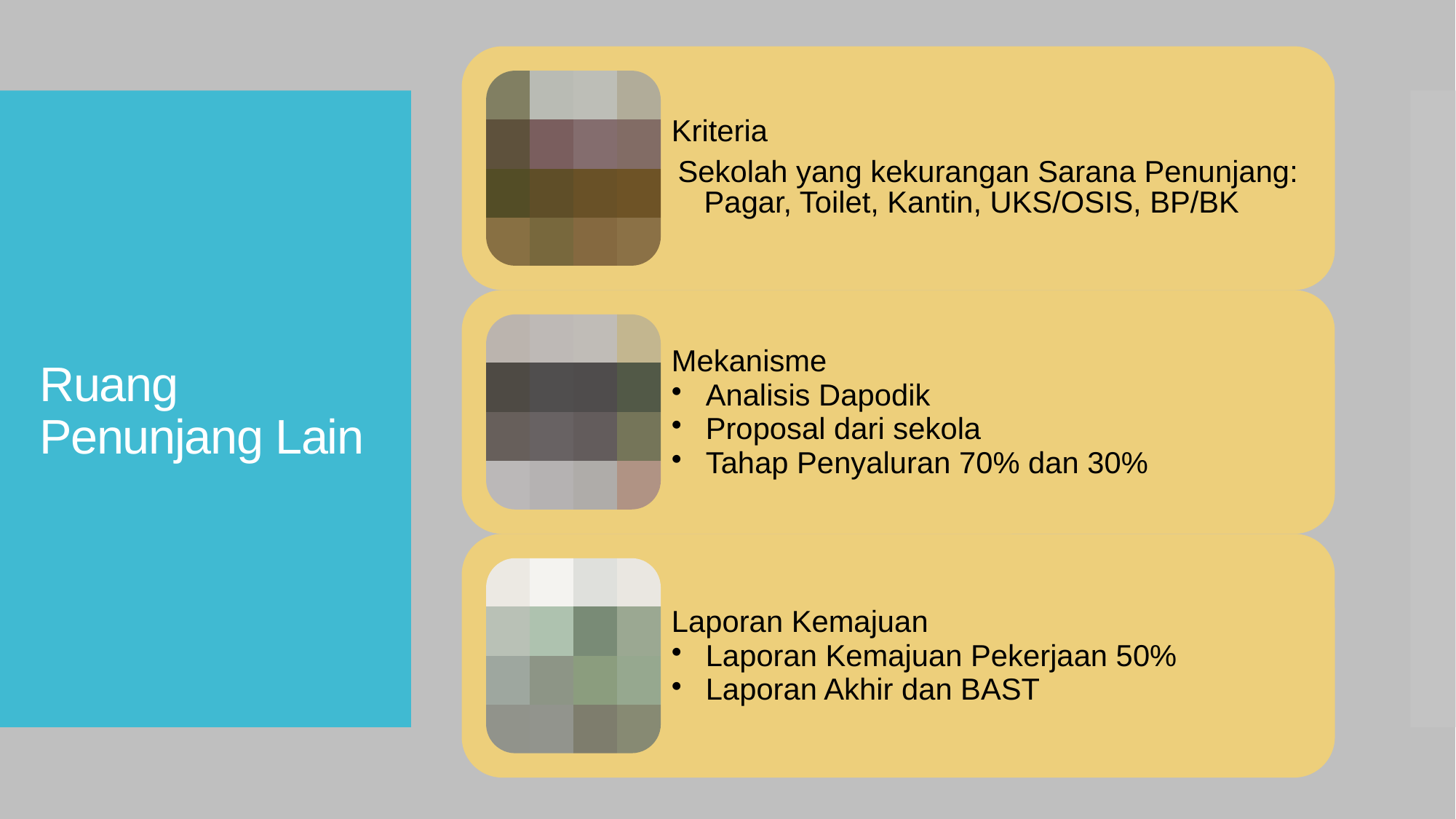

Kriteria
Sekolah yang kekurangan Sarana Penunjang: Pagar, Toilet, Kantin, UKS/OSIS, BP/BK
Mekanisme
Analisis Dapodik
Proposal dari sekola
Laporan Kemajuan
Laporan Kemajuan Pekerjaan 50%
Tahap Penyaluran 70% dan 30%
Laporan Akhir dan BAST
# Ruang Penunjang Lain